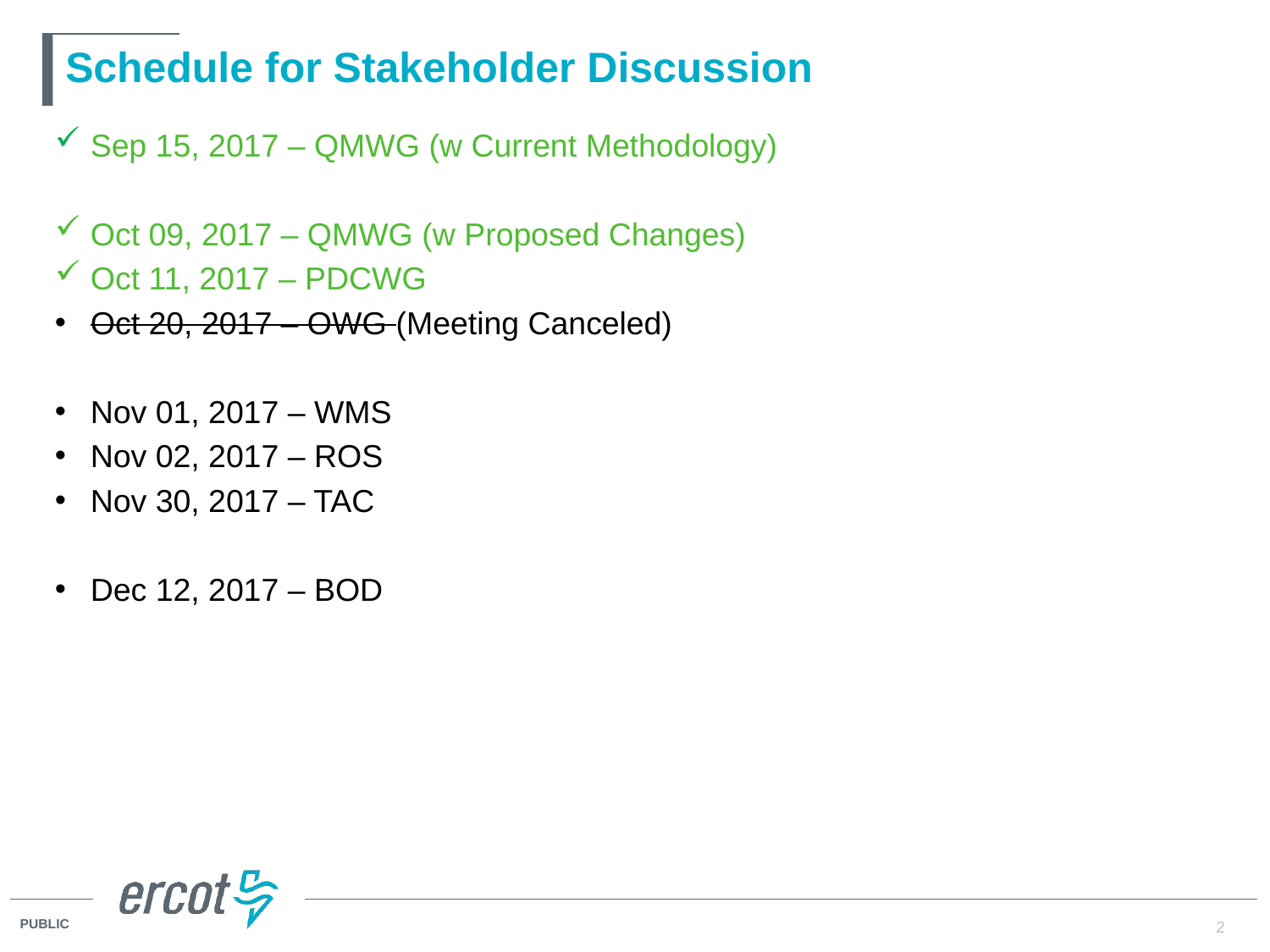

# Schedule for Stakeholder Discussion
Sep 15, 2017 – QMWG (w Current Methodology)

Oct 09, 2017 – QMWG (w Proposed Changes)
Oct 11, 2017 – PDCWG
Oct 20, 2017 – OWG (Meeting Canceled)

Nov 01, 2017 – WMS
Nov 02, 2017 – ROS
Nov 30, 2017 – TAC

Dec 12, 2017 – BOD